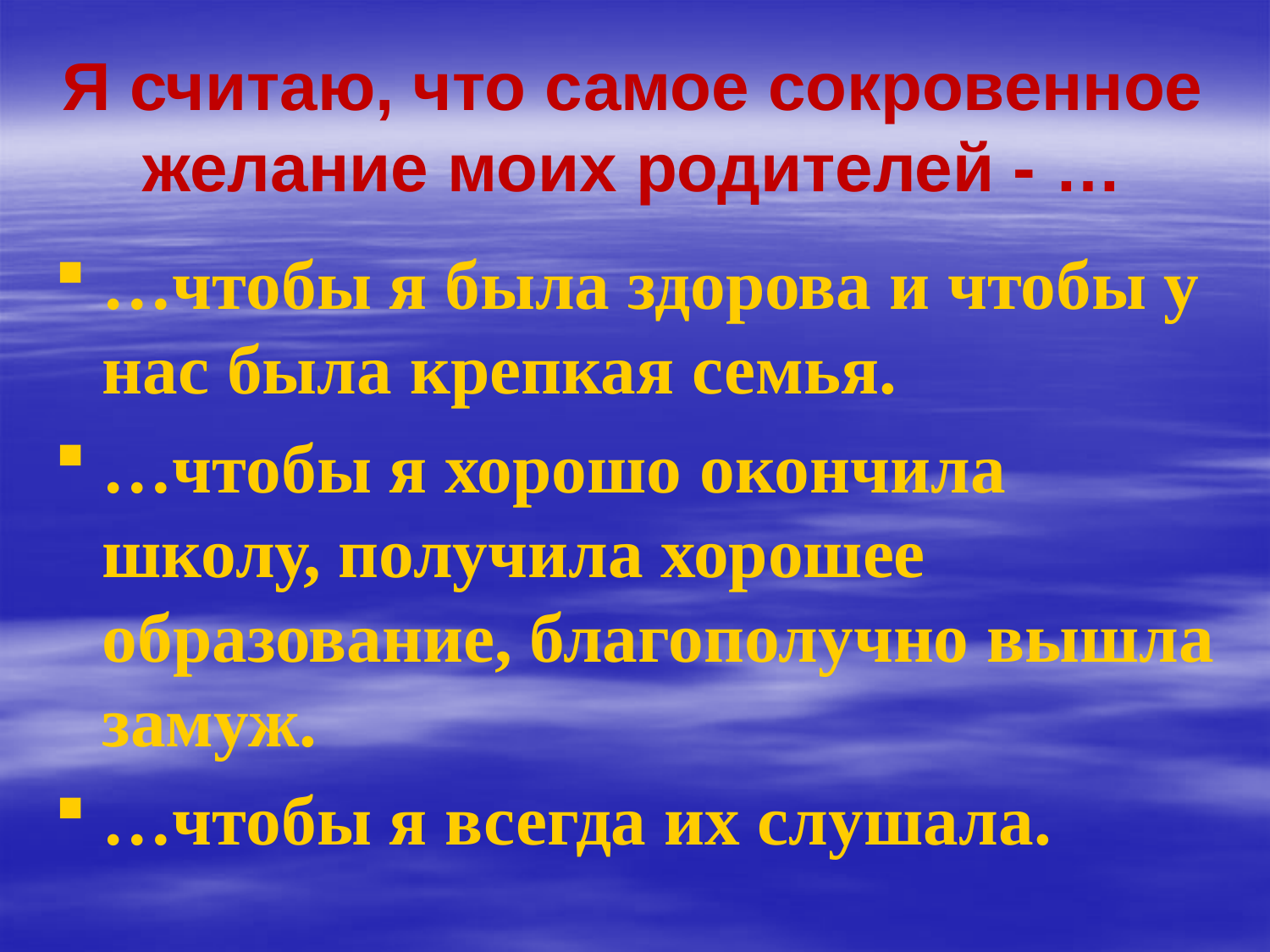

Я считаю, что самое сокровенное желание моих родителей - …
…чтобы я была здорова и чтобы у нас была крепкая семья.
…чтобы я хорошо окончила школу, получила хорошее образование, благополучно вышла замуж.
…чтобы я всегда их слушала.